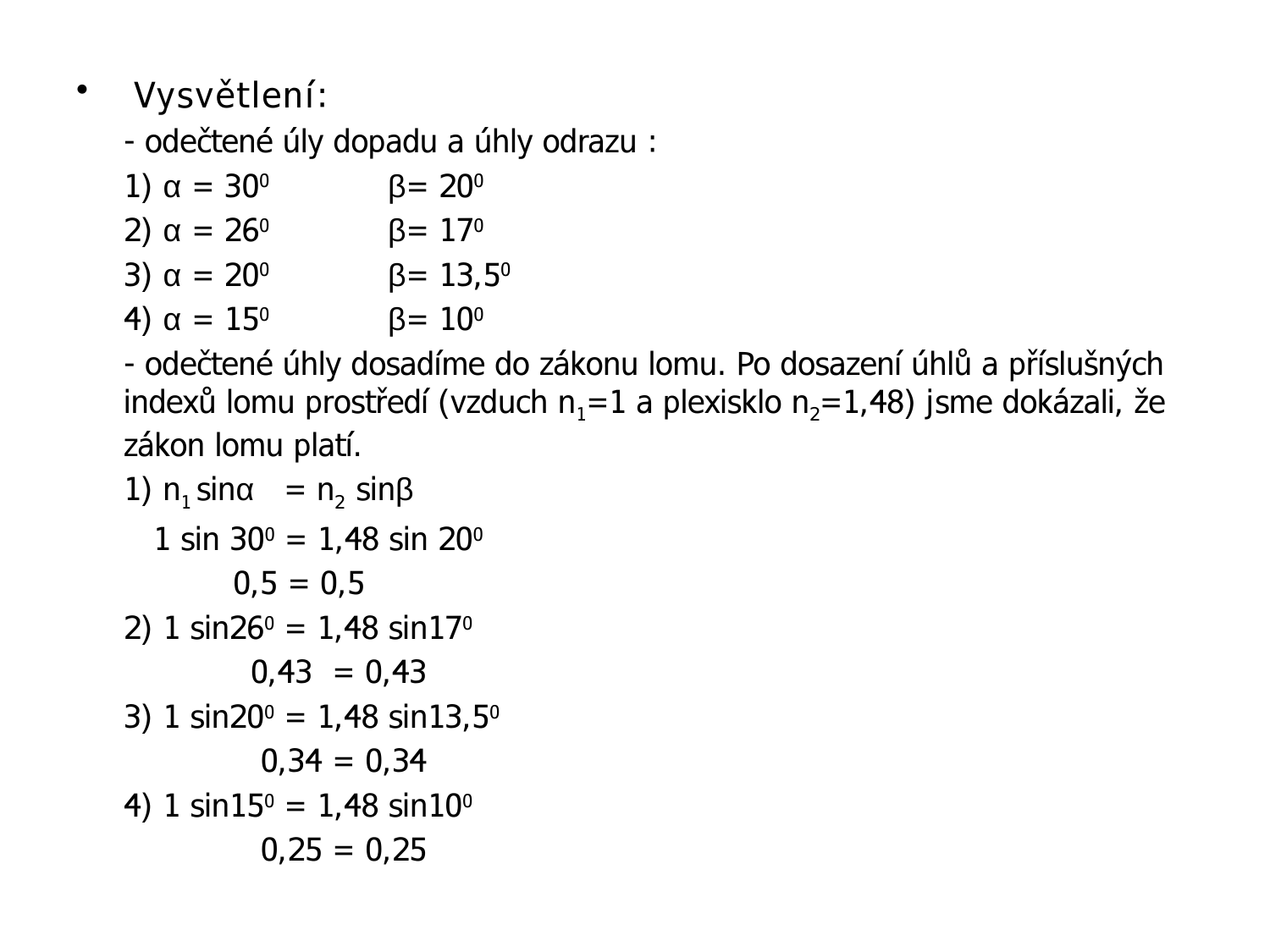

Vysvětlení:
	- odečtené úly dopadu a úhly odrazu :
	1) α = 300 	 β= 200
	2) α = 260 	 β= 170
	3) α = 200 	 β= 13,50
	4) α = 150 	 β= 100
	- odečtené úhly dosadíme do zákonu lomu. Po dosazení úhlů a příslušných indexů lomu prostředí (vzduch n1=1 a plexisklo n2=1,48) jsme dokázali, že zákon lomu platí.
	1) n1 sinα   = n2  sinβ
	   1 sin 300 = 1,48 sin 200
	           0,5 = 0,5
	2) 1 sin260 = 1,48 sin170
		0,43  = 0,43
	3) 1 sin200 = 1,48 sin13,50
		 0,34 = 0,34
	4) 1 sin150 = 1,48 sin100
		 0,25 = 0,25